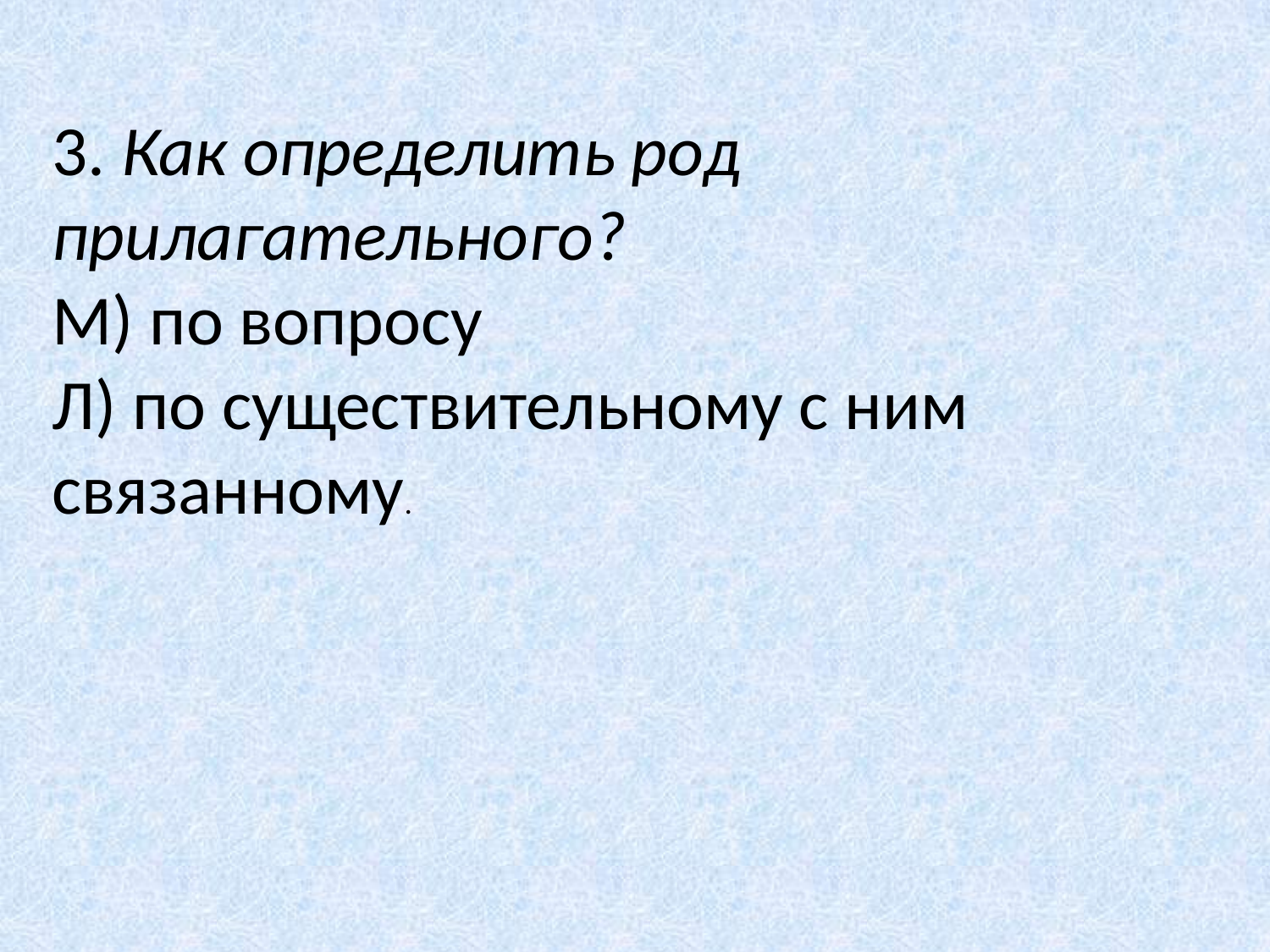

3. Как определить род прилагательного?
М) по вопросу
Л) по существительному с ним связанному.